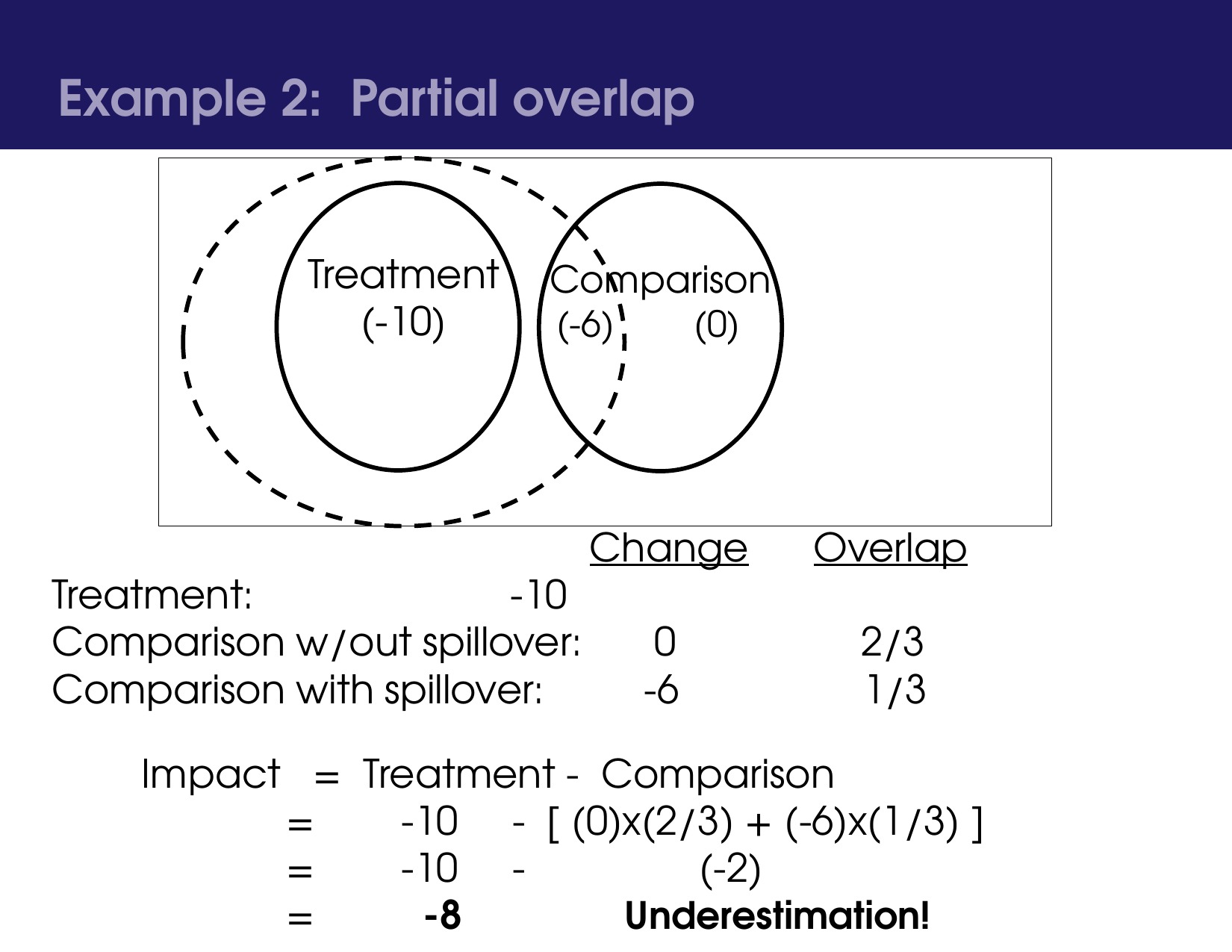

# Example 2:  Partial overlap

Treatment
(-10)
Comparison
(-6)        (0)
					Change	Overlap
  Treatment:			   -10
  Comparison w/out spillover:	      0                 2/3
  Comparison with spillover:	     -6                 1/3

  	Impact   =  Treatment -  Comparison
		   =        -10     -  [ (0)x(2/3) + (-6)x(1/3) ]
		   =        -10     -                (-2)
		   =          -8               Underestimation!